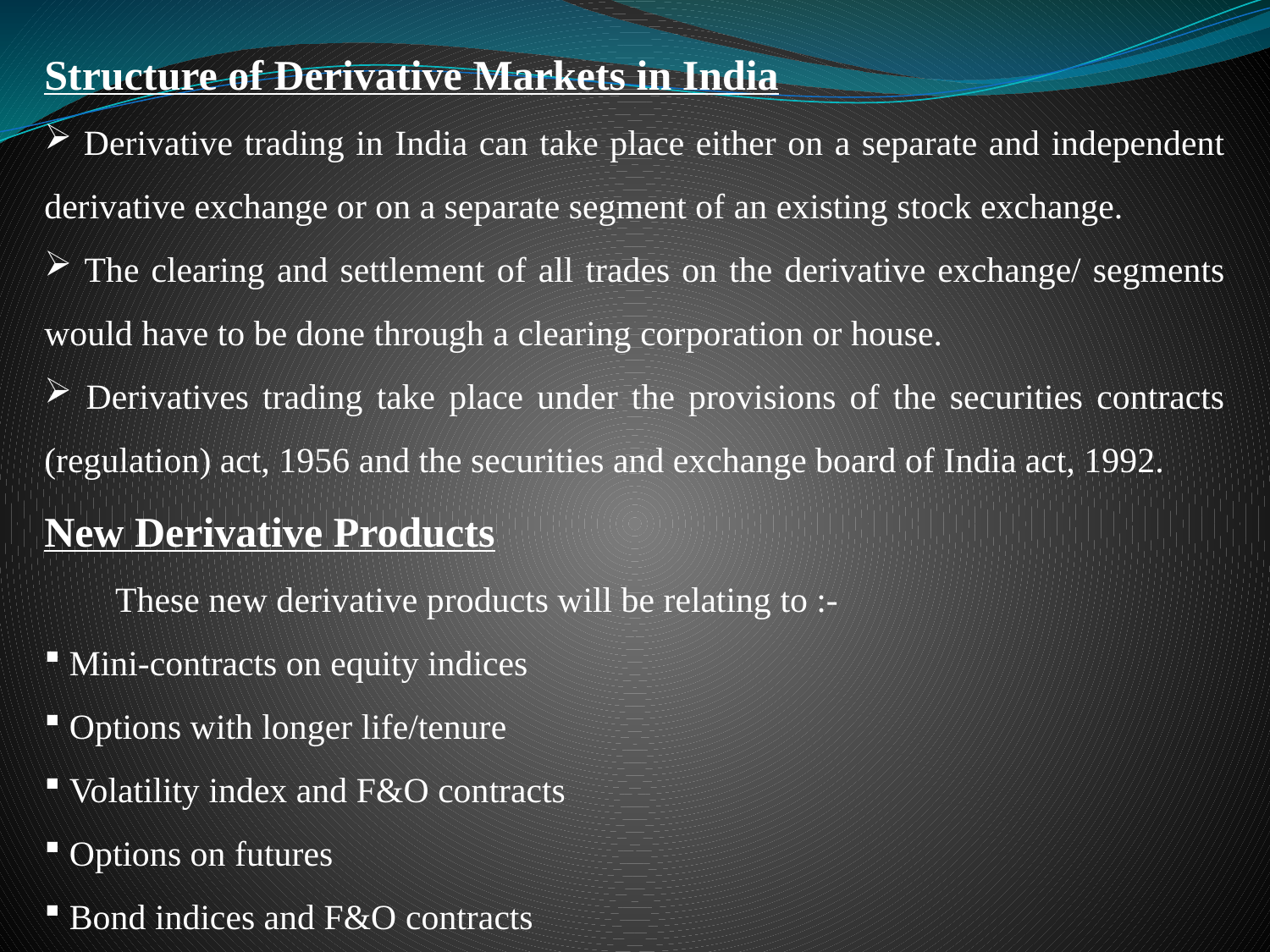

Structure of Derivative Markets in India
 Derivative trading in India can take place either on a separate and independent derivative exchange or on a separate segment of an existing stock exchange.
 The clearing and settlement of all trades on the derivative exchange/ segments would have to be done through a clearing corporation or house.
 Derivatives trading take place under the provisions of the securities contracts (regulation) act, 1956 and the securities and exchange board of India act, 1992.
New Derivative Products
        These new derivative products will be relating to :-
 Mini-contracts on equity indices
 Options with longer life/tenure
 Volatility index and F&O contracts
 Options on futures
 Bond indices and F&O contracts